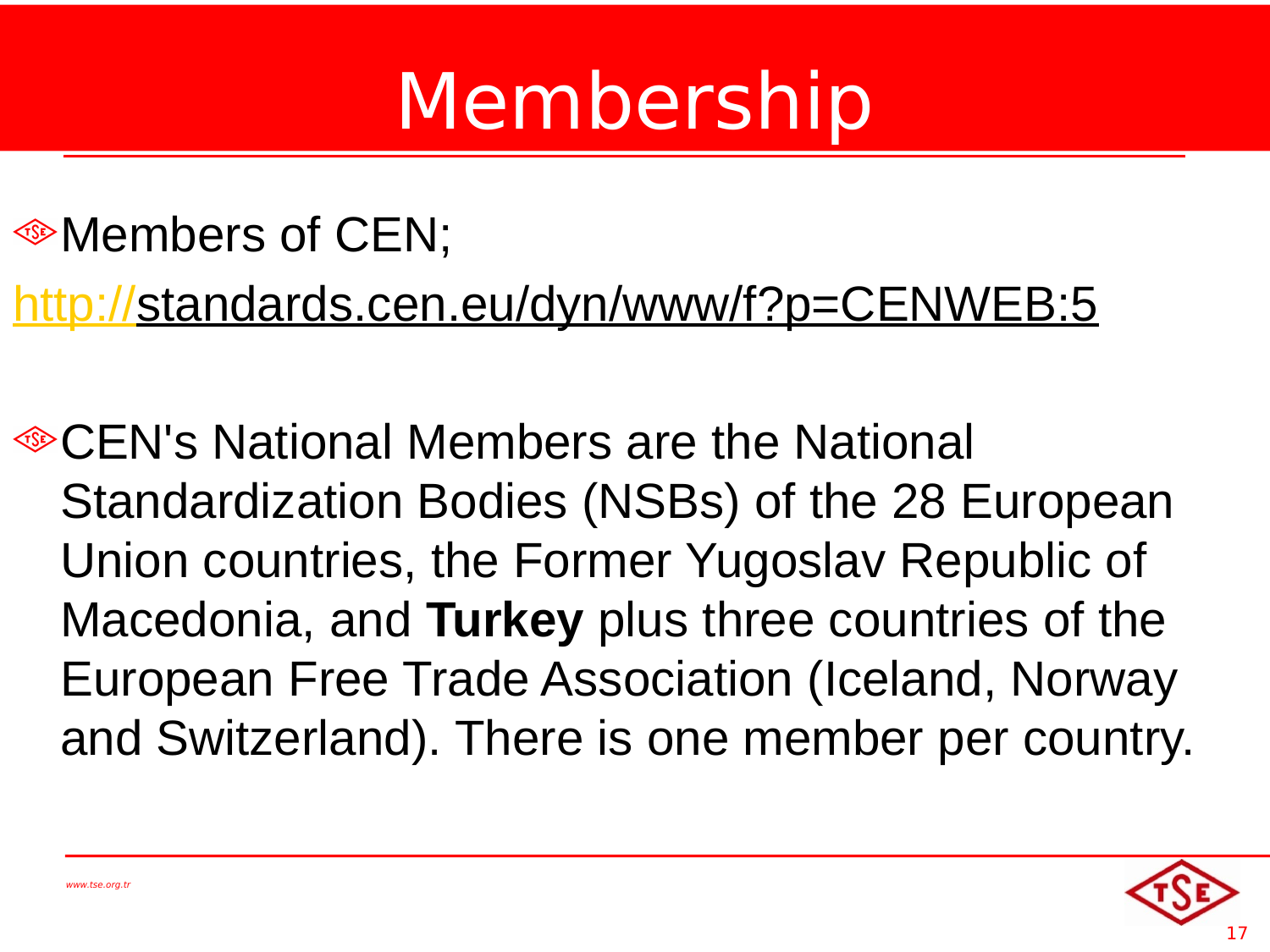

# Membership
Members of CEN;
http://standards.cen.eu/dyn/www/f?p=CENWEB:5

CEN's National Members are the National Standardization Bodies (NSBs) of the 28 European Union countries, the Former Yugoslav Republic of Macedonia, and Turkey plus three countries of the European Free Trade Association (Iceland, Norway and Switzerland). There is one member per country.

www.tse.org.tr
17